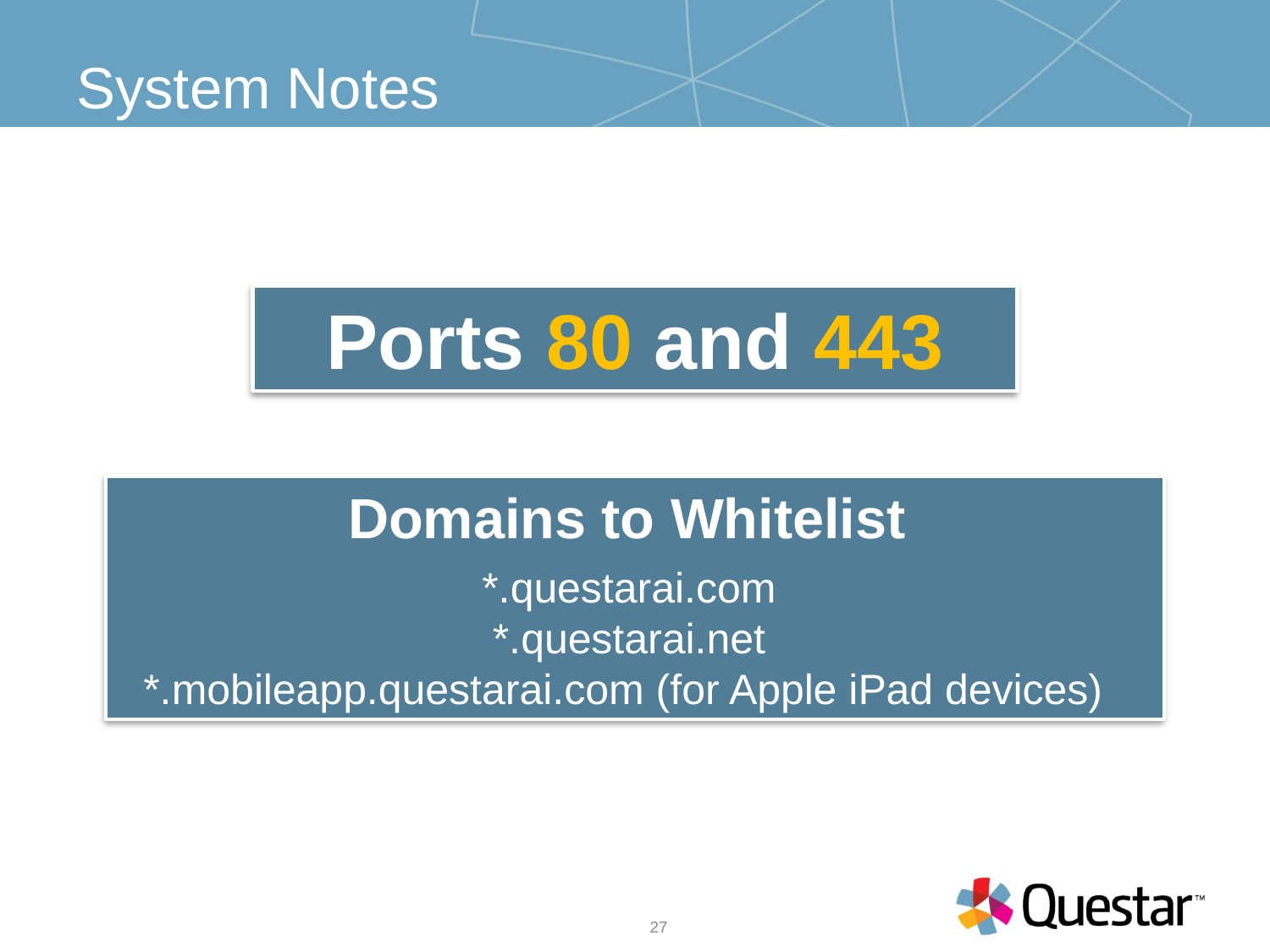

# System Notes
Ports 80 and 443
Domains to Whitelist
*.questarai.com
*.questarai.net
*.mobileapp.questarai.com (for Apple iPad devices)
27